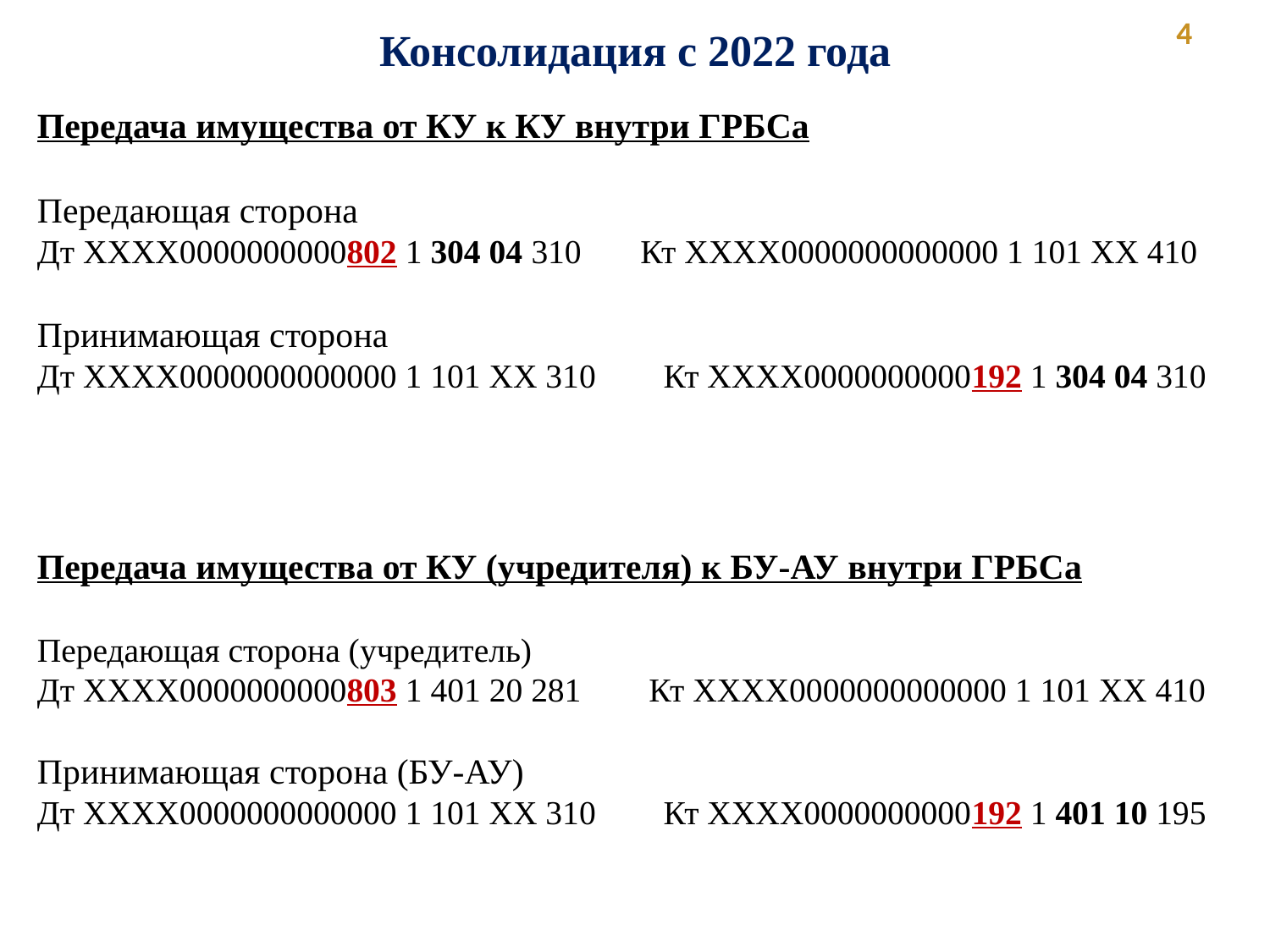

4
Консолидация с 2022 года
Передача имущества от КУ к КУ внутри ГРБСа

Передающая сторона
Дт ХХХХ0000000000802 1 304 04 310       Кт ХХХХ0000000000000 1 101 ХХ 410

Принимающая сторона
Дт ХХХХ0000000000000 1 101 ХХ 310        Кт ХХХХ0000000000192 1 304 04 310
Передача имущества от КУ (учредителя) к БУ-АУ внутри ГРБСа

Передающая сторона (учредитель)
Дт ХХХХ0000000000803 1 401 20 281        Кт ХХХХ0000000000000 1 101 ХХ 410

Принимающая сторона (БУ-АУ)
Дт ХХХХ0000000000000 1 101 ХХ 310        Кт ХХХХ0000000000192 1 401 10 195